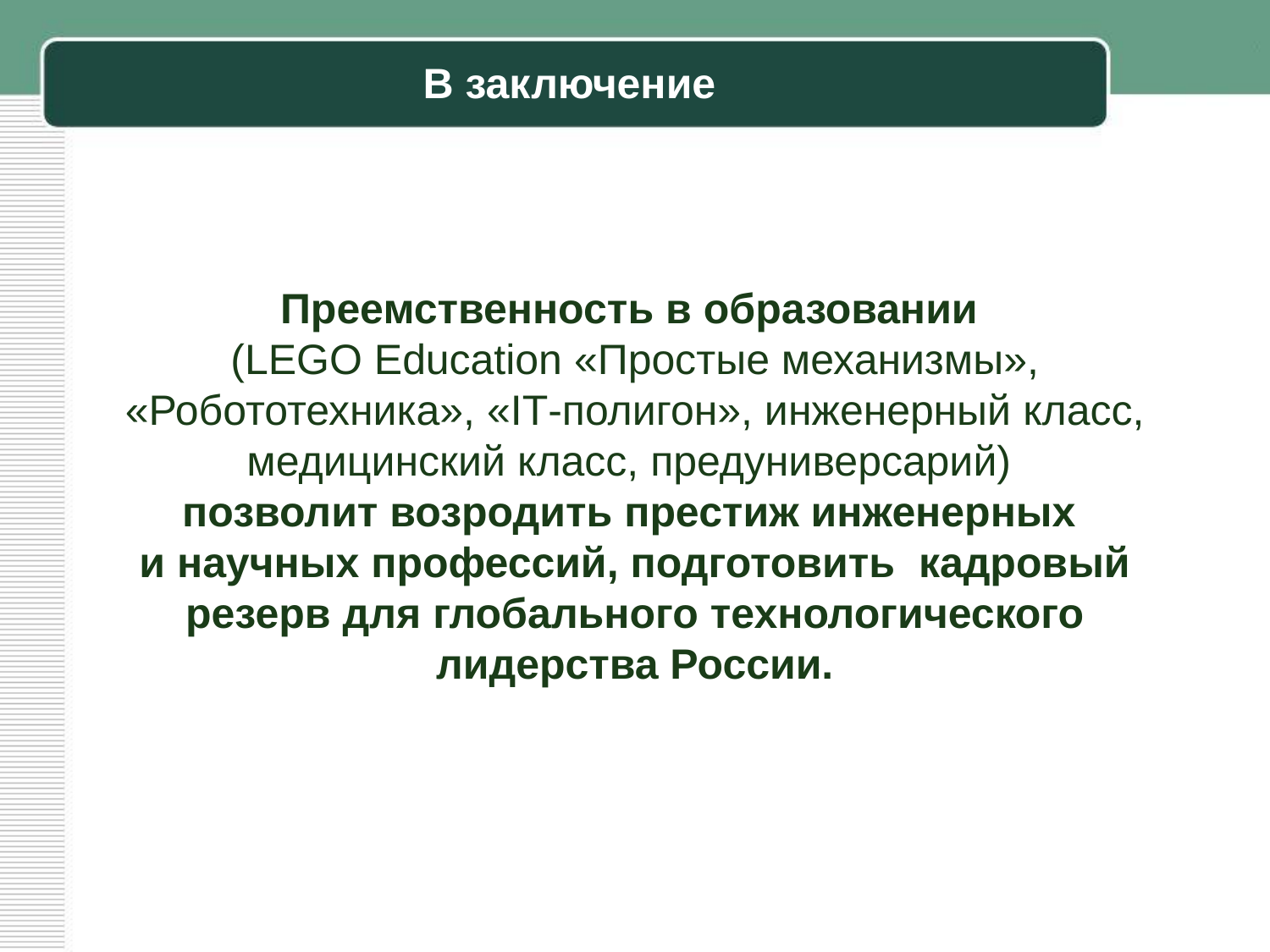

# В заключение

Преемственность в образовании
(LEGO Education «Простые механизмы», «Робототехника», «IT-полигон», инженерный класс, медицинский класс, предуниверсарий)
позволит возродить престиж инженерных
и научных профессий, подготовить  кадровый резерв для глобального технологического лидерства России.